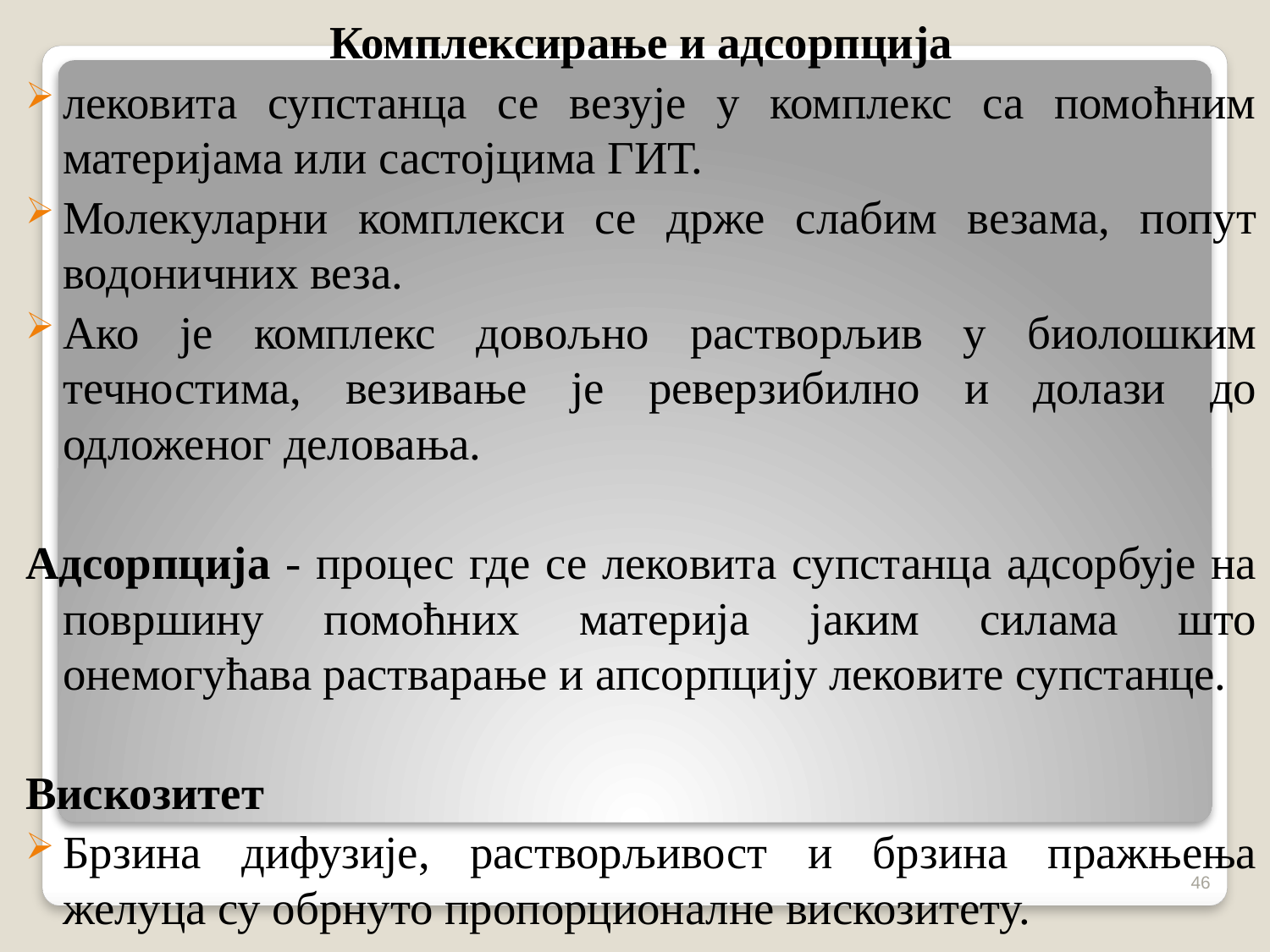

Комплексирање и адсорпција
лековита супстанца се везује у комплекс са помоћним материјама или састојцима ГИТ.
Молекуларни комплекси се држе слабим везама, попут водоничних веза.
Ако је комплекс довољно растворљив у биолошким течностима, везивање је реверзибилно и долази до одложеног деловања.

Адсорпција - процес где се лековита супстанца адсорбује на површину помоћних материја јаким силама што онемогућава растварање и апсорпцију лековите супстанце.

Вискозитет
Брзина дифузије, растворљивост и брзина пражњења желуца су обрнуто пропорционалне вискозитету.

46